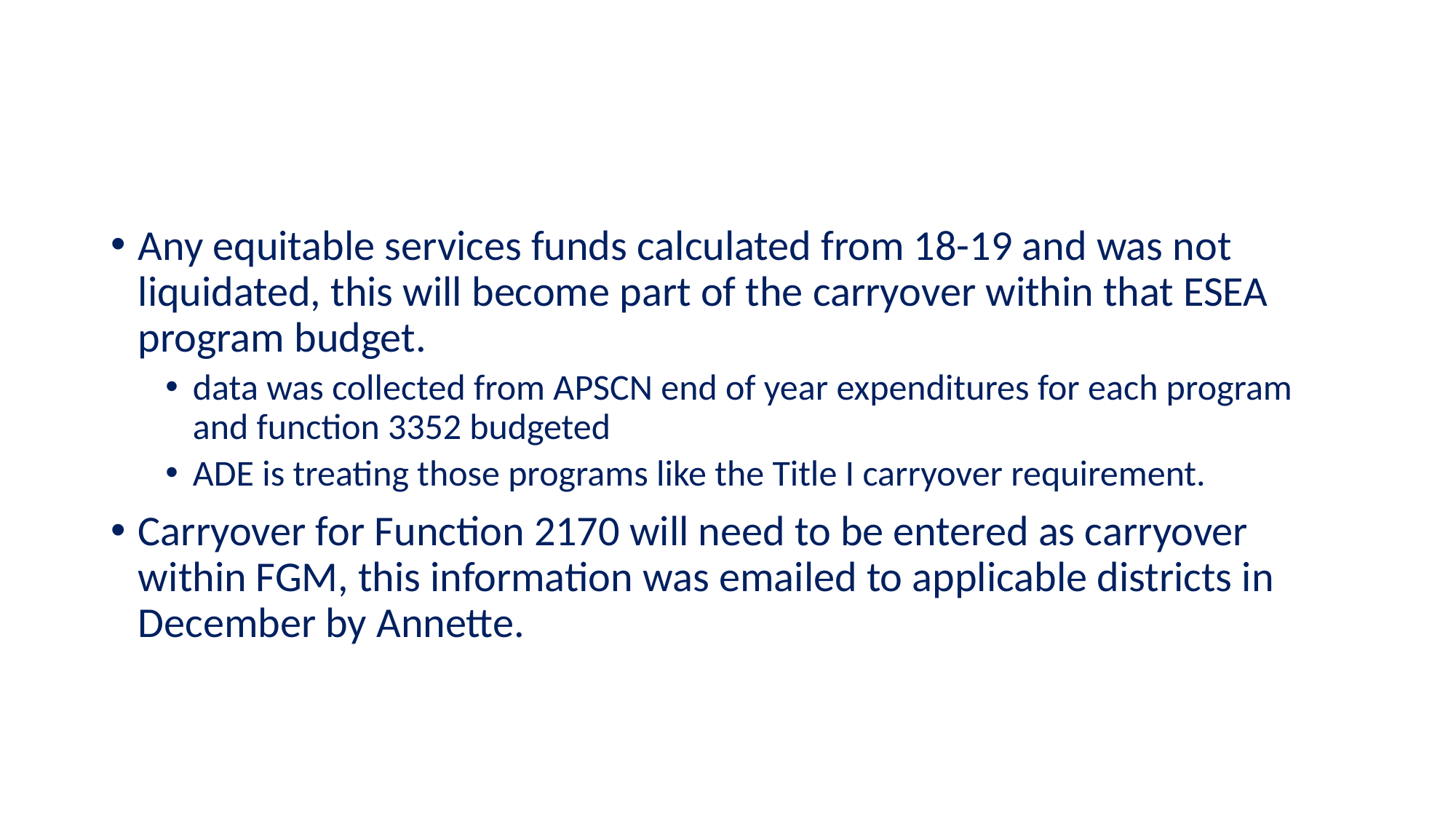

Any equitable services funds calculated from 18-19 and was not liquidated, this will become part of the carryover within that ESEA program budget.
data was collected from APSCN end of year expenditures for each program and function 3352 budgeted
ADE is treating those programs like the Title I carryover requirement.
Carryover for Function 2170 will need to be entered as carryover within FGM, this information was emailed to applicable districts in December by Annette.